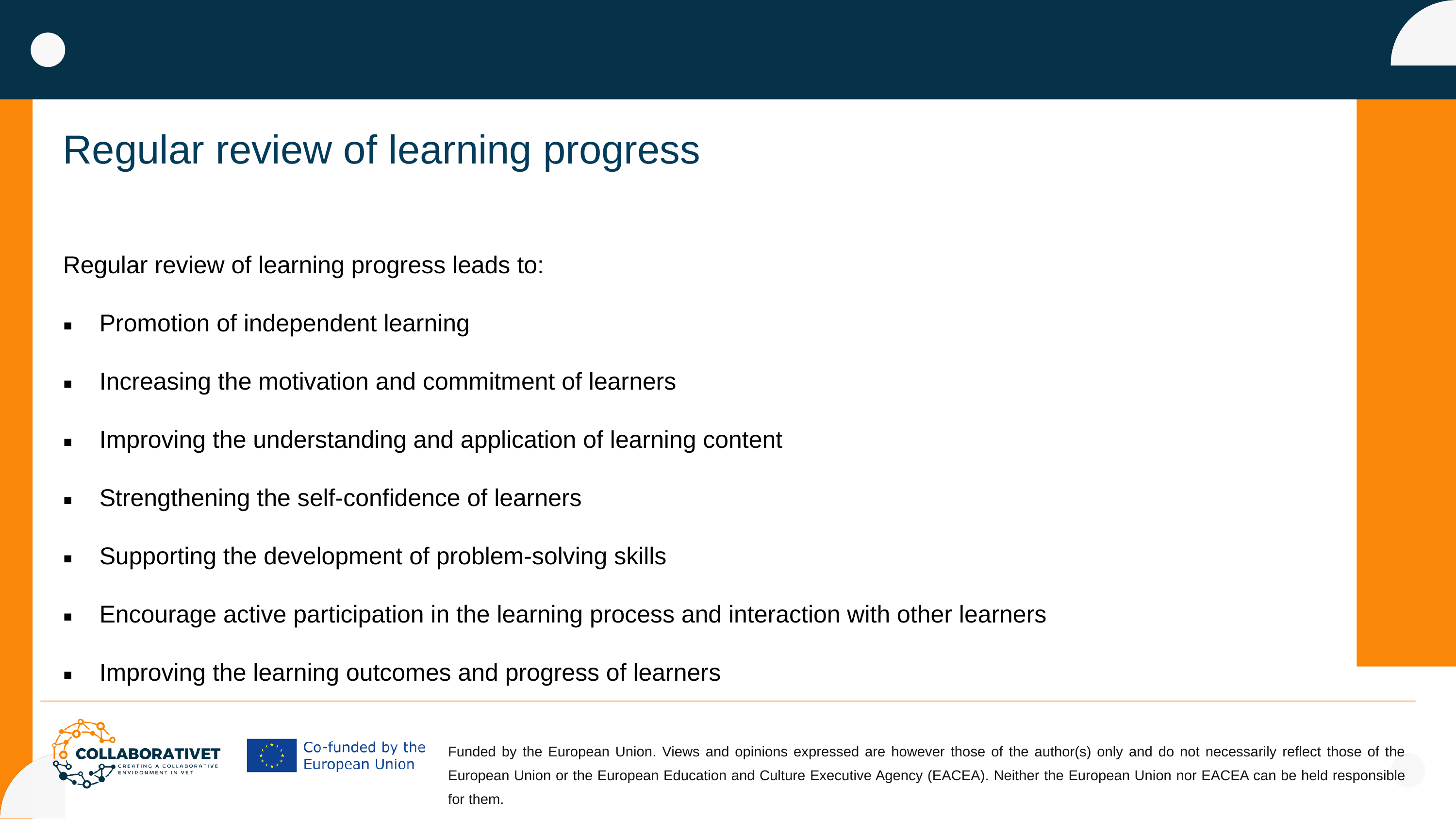

Regular review of learning progress
Regular review of learning progress leads to:

Promotion of independent learning

Increasing the motivation and commitment of learners

Improving the understanding and application of learning content

Strengthening the self-confidence of learners

Supporting the development of problem-solving skills

Encourage active participation in the learning process and interaction with other learners

Improving the learning outcomes and progress of learners

Funded by the European Union. Views and opinions expressed are however those of the author(s) only and do not necessarily reflect those of the European Union or the European Education and Culture Executive Agency (EACEA). Neither the European Union nor EACEA can be held responsible for them.